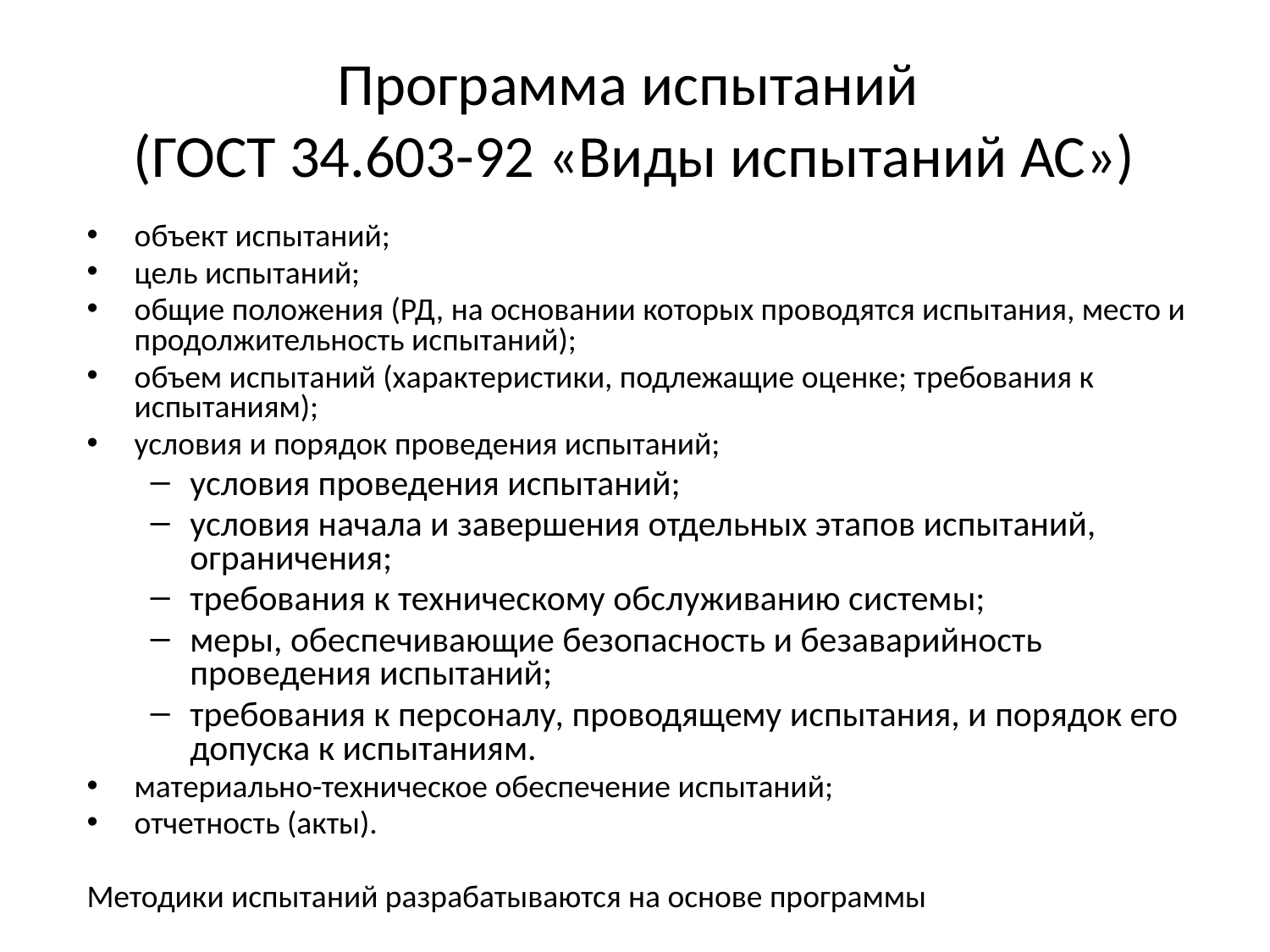

# Программа испытаний (ГОСТ 34.603-92 «Виды испытаний АС»)
объект испытаний;
цель испытаний;
общие положения (РД, на основании которых проводятся испытания, место и продолжительность испытаний);
объем испытаний (характеристики, подлежащие оценке; требования к испытаниям);
условия и порядок проведения испытаний;
условия проведения испытаний;
условия начала и завершения отдельных этапов испытаний, ограничения;
требования к техническому обслуживанию системы;
меры, обеспечивающие безопасность и безаварийность проведения испытаний;
требования к персоналу, проводящему испытания, и порядок его допуска к испытаниям.
материально-техническое обеспечение испытаний;
отчетность (акты).

Методики испытаний разрабатываются на основе программы